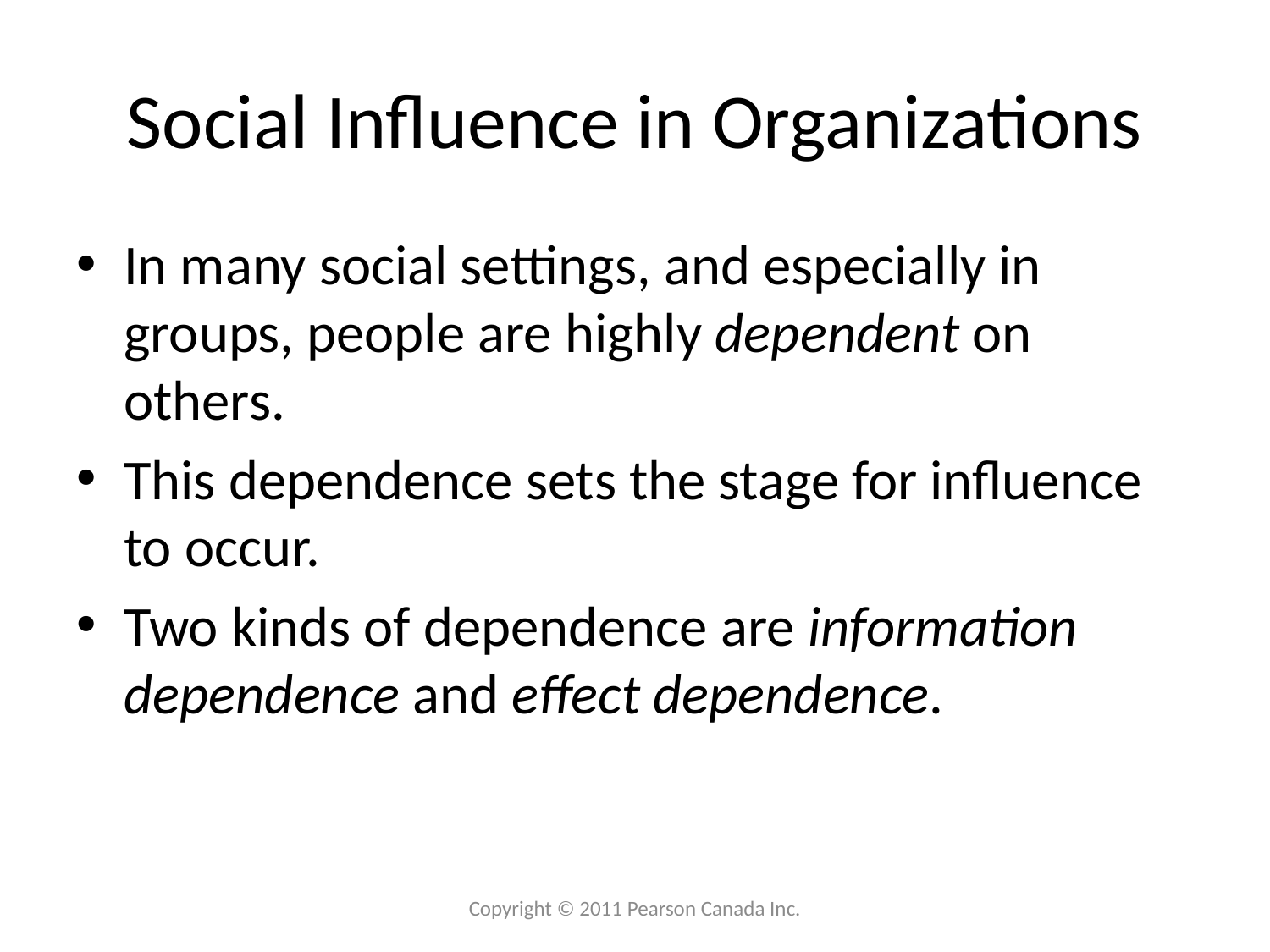

# Social Influence in Organizations
In many social settings, and especially in groups, people are highly dependent on others.
This dependence sets the stage for influence to occur.
Two kinds of dependence are information dependence and effect dependence.
Copyright © 2011 Pearson Canada Inc.